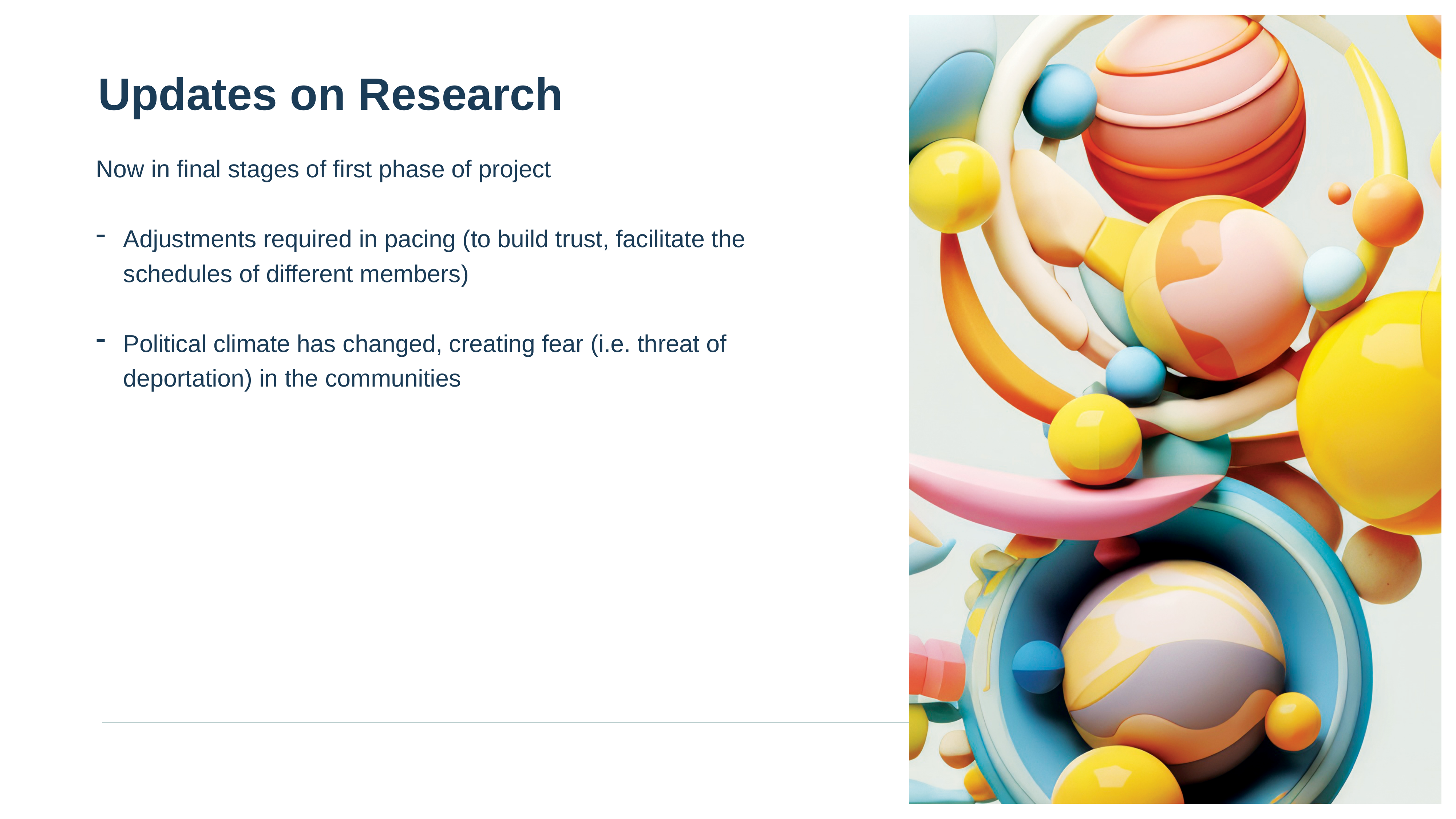

Updates on Research
Now in final stages of first phase of project​

Adjustments required in pacing (to build trust, facilitate the schedules of different members)​

Political climate has changed, creating fear (i.e. threat of deportation) in the communities​

​

​

​

​